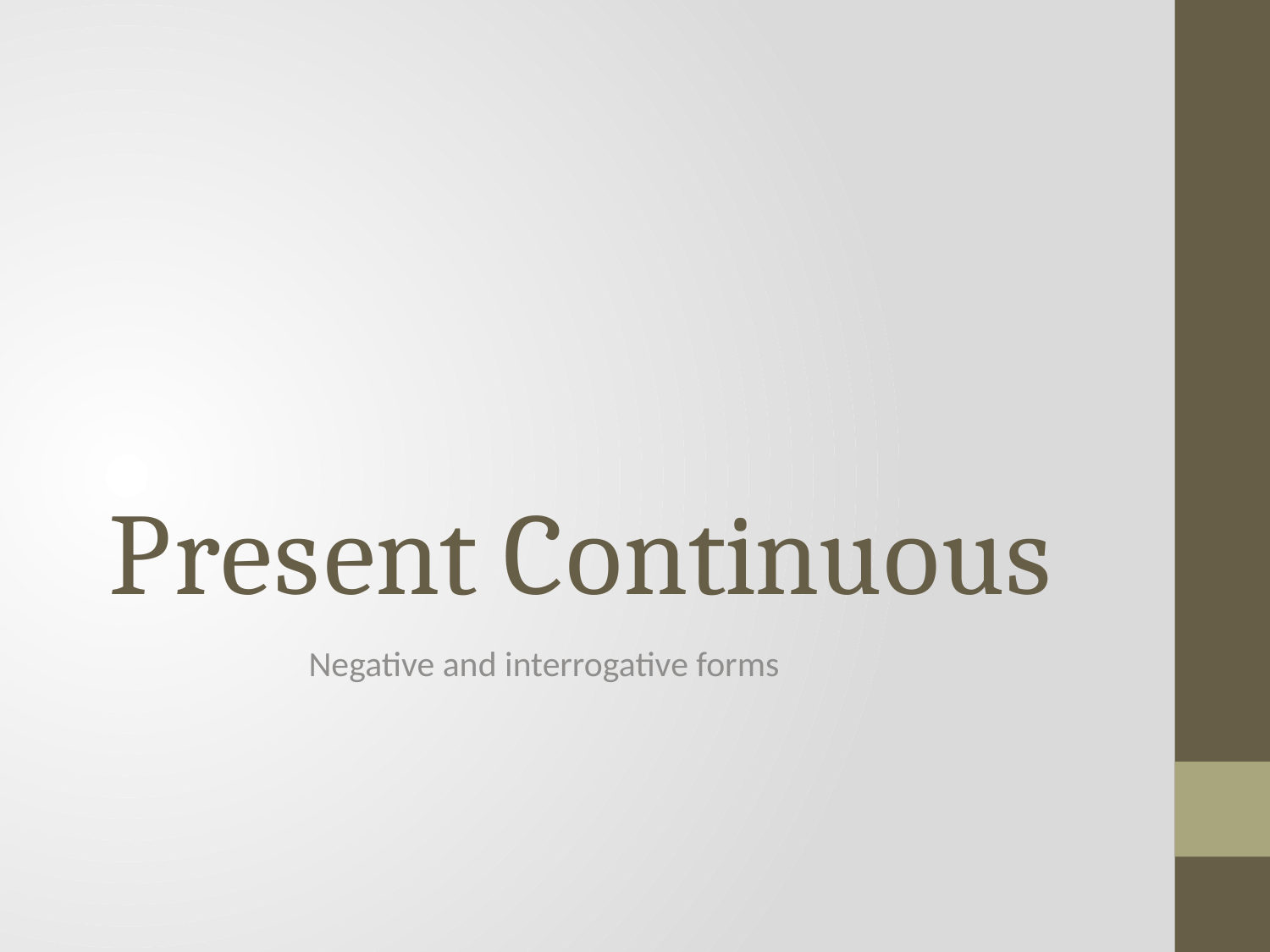

# Present Continuous
Negative and interrogative forms